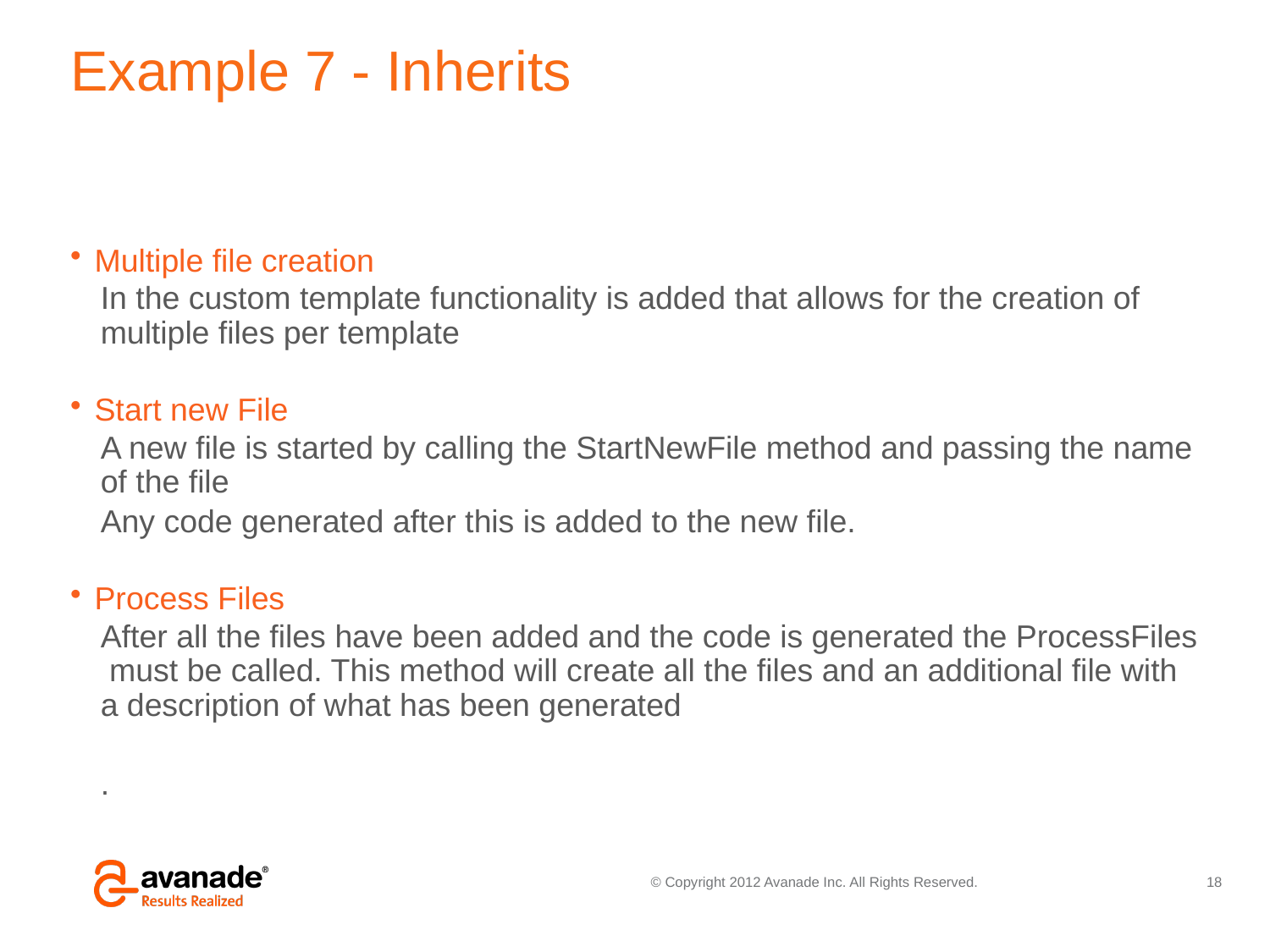

# Example 7 - Inherits

Multiple file creation
In the custom template functionality is added that allows for the creation of multiple files per template

Start new File
A new file is started by calling the StartNewFile method and passing the name of the file
Any code generated after this is added to the new file.

Process Files
After all the files have been added and the code is generated the ProcessFiles  must be called. This method will create all the files and an additional file with a description of what has been generated

.
18